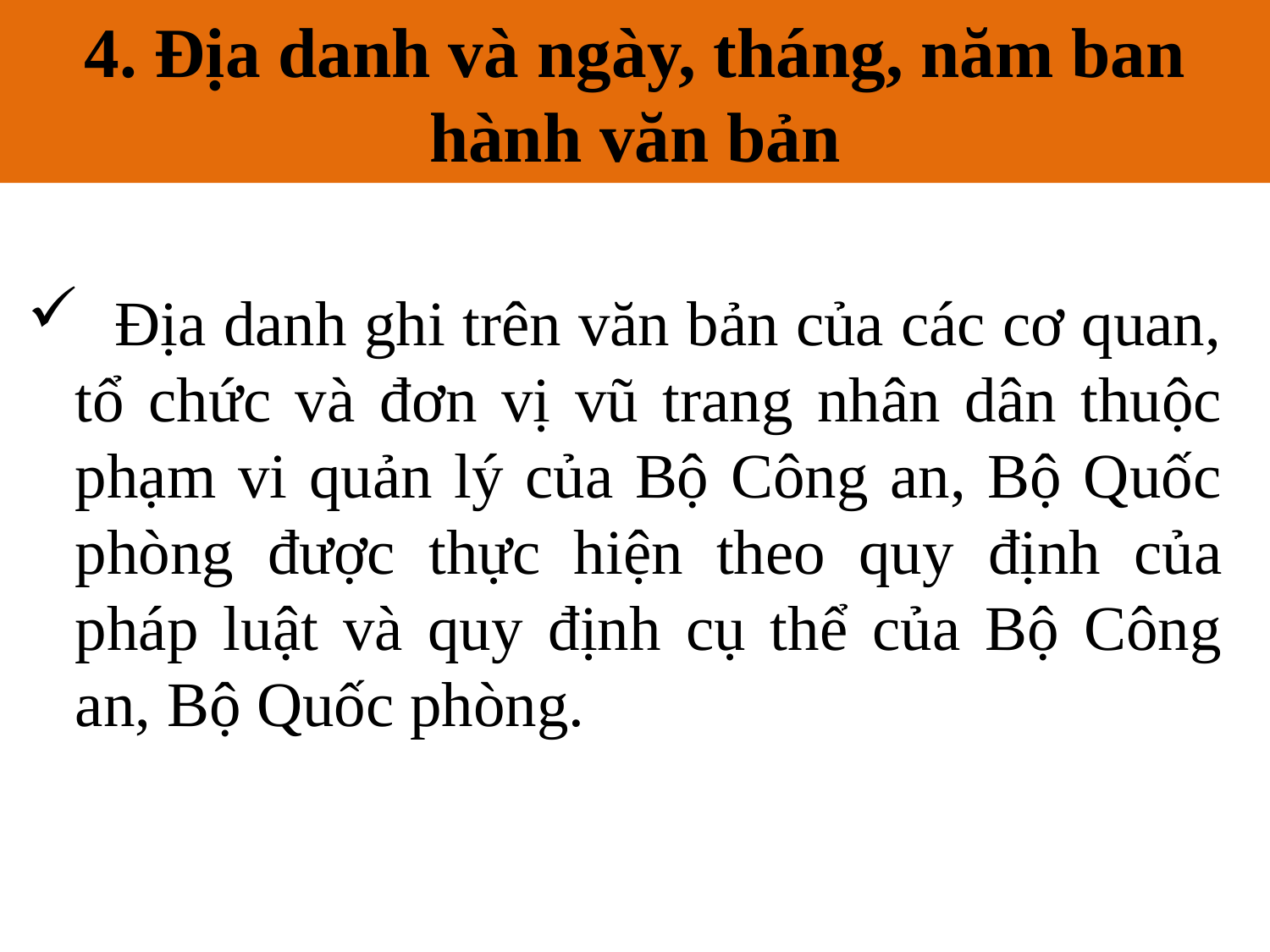

4. Địa danh và ngày, tháng, năm ban hành văn bản
# 4. Địa danh và ngày, tháng, năm ban hành văn bản
  Địa danh ghi trên văn bản của các cơ quan, tổ chức và đơn vị vũ trang nhân dân thuộc phạm vi quản lý của Bộ Công an, Bộ Quốc phòng được thực hiện theo quy định của pháp luật và quy định cụ thể của Bộ Công an, Bộ Quốc phòng.